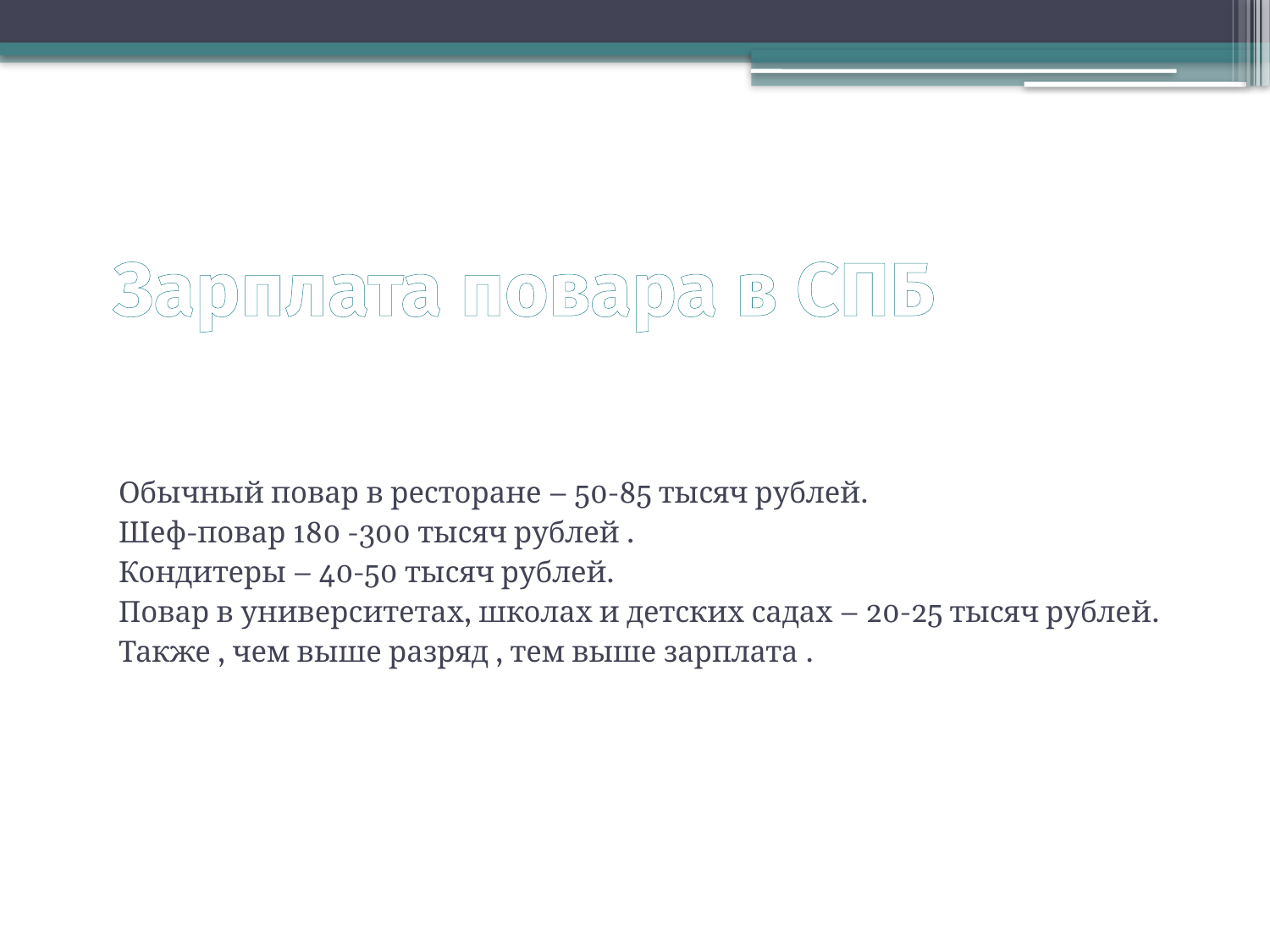

# Зарплата повара в СПБ
Обычный повар в ресторане – 50-85 тысяч рублей.
Шеф-повар 180 -300 тысяч рублей .
Кондитеры – 40-50 тысяч рублей.
Повар в университетах, школах и детских садах – 20-25 тысяч рублей.
Также , чем выше разряд , тем выше зарплата .